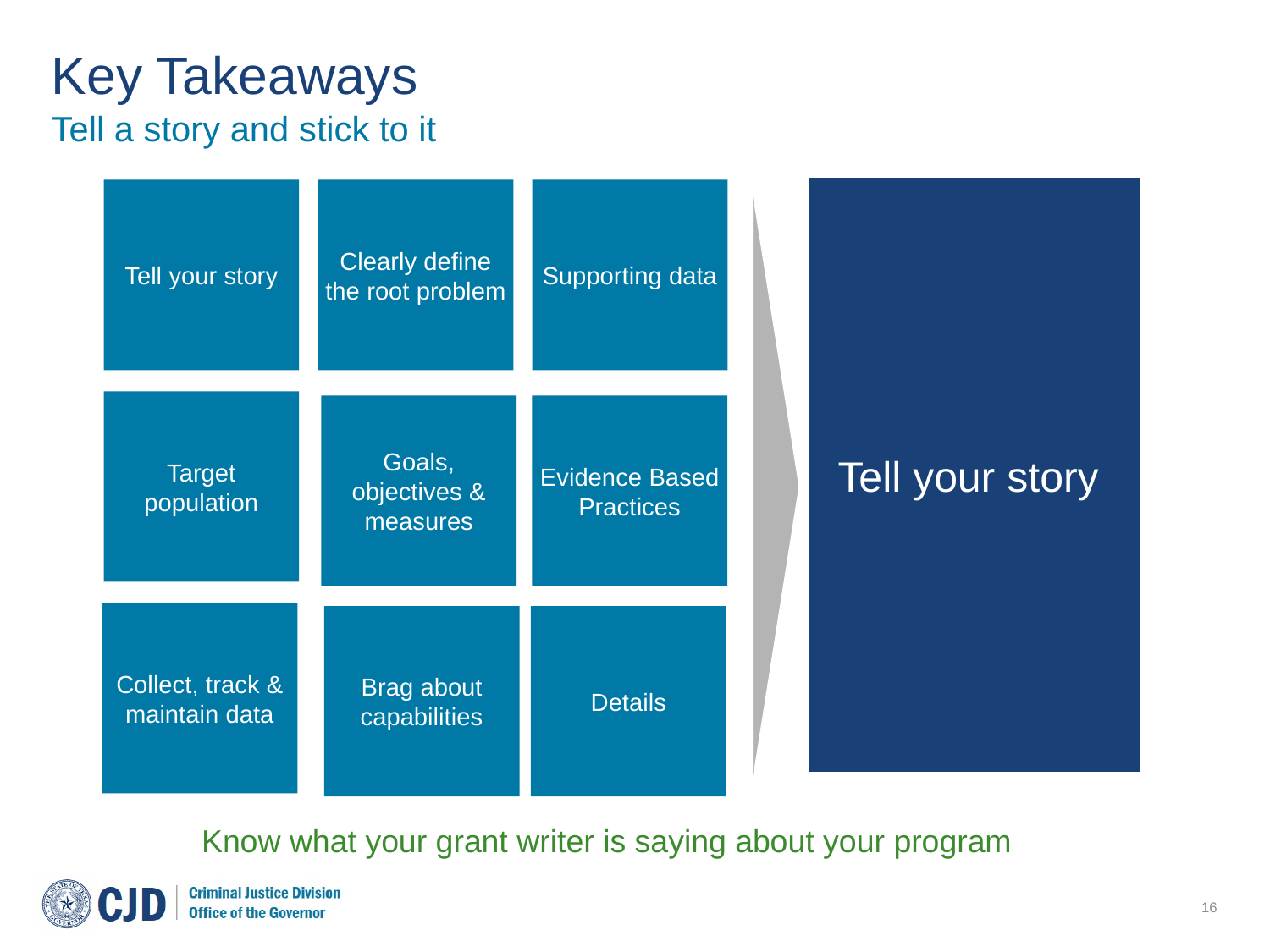

# Key Takeaways
Tell a story and stick to it
Tell your story
Tell your story
Clearly define the root problem
Supporting data

Target population
Goals, objectives & measures
Evidence Based Practices
Collect, track & maintain data
Brag about capabilities
Details
       Know what your grant writer is saying about your program
16